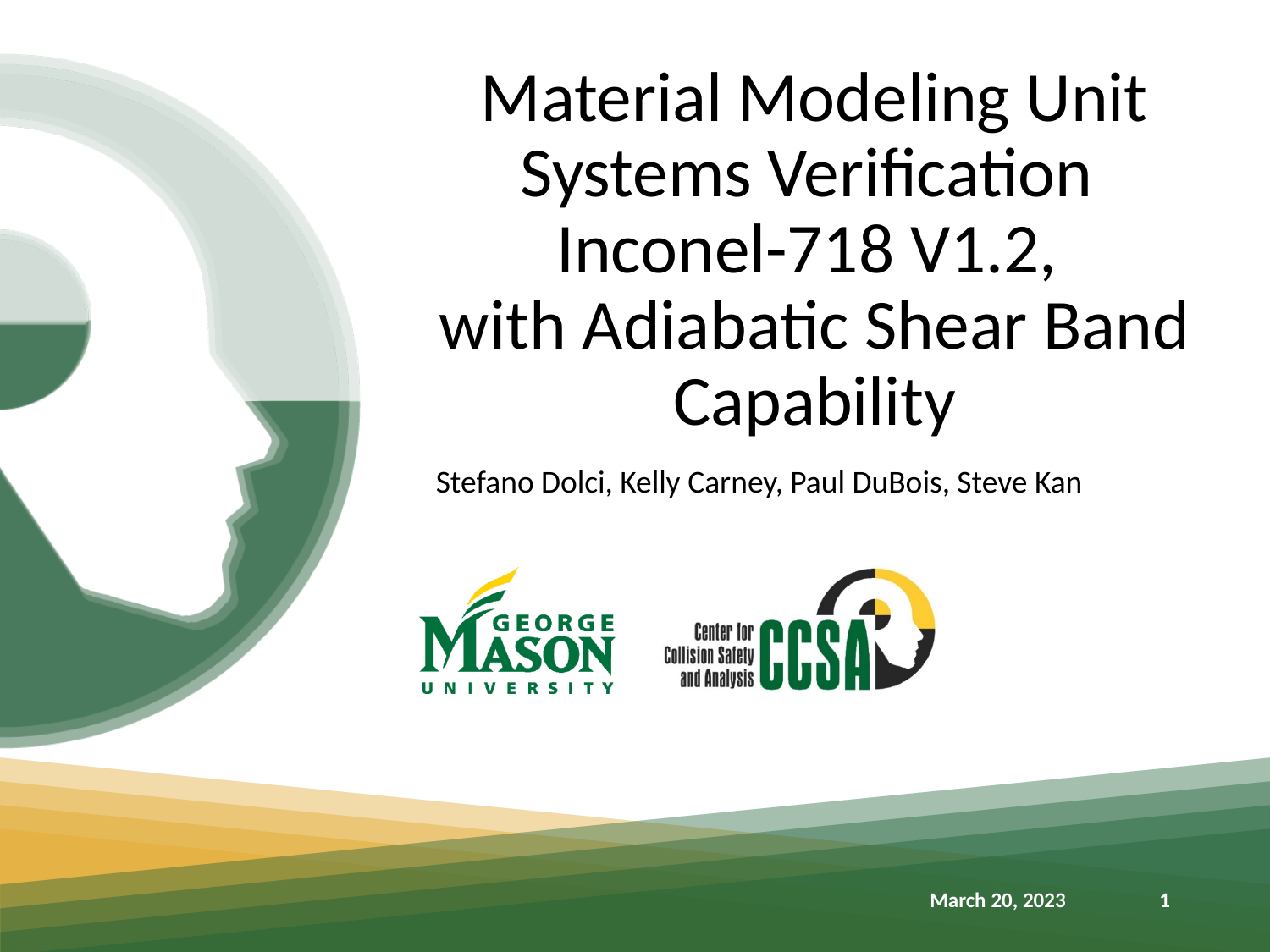

# Material Modeling Unit Systems Verification Inconel-718 V1.2, with Adiabatic Shear Band Capability
Stefano Dolci, Kelly Carney, Paul DuBois, Steve Kan
1
March 20, 2023